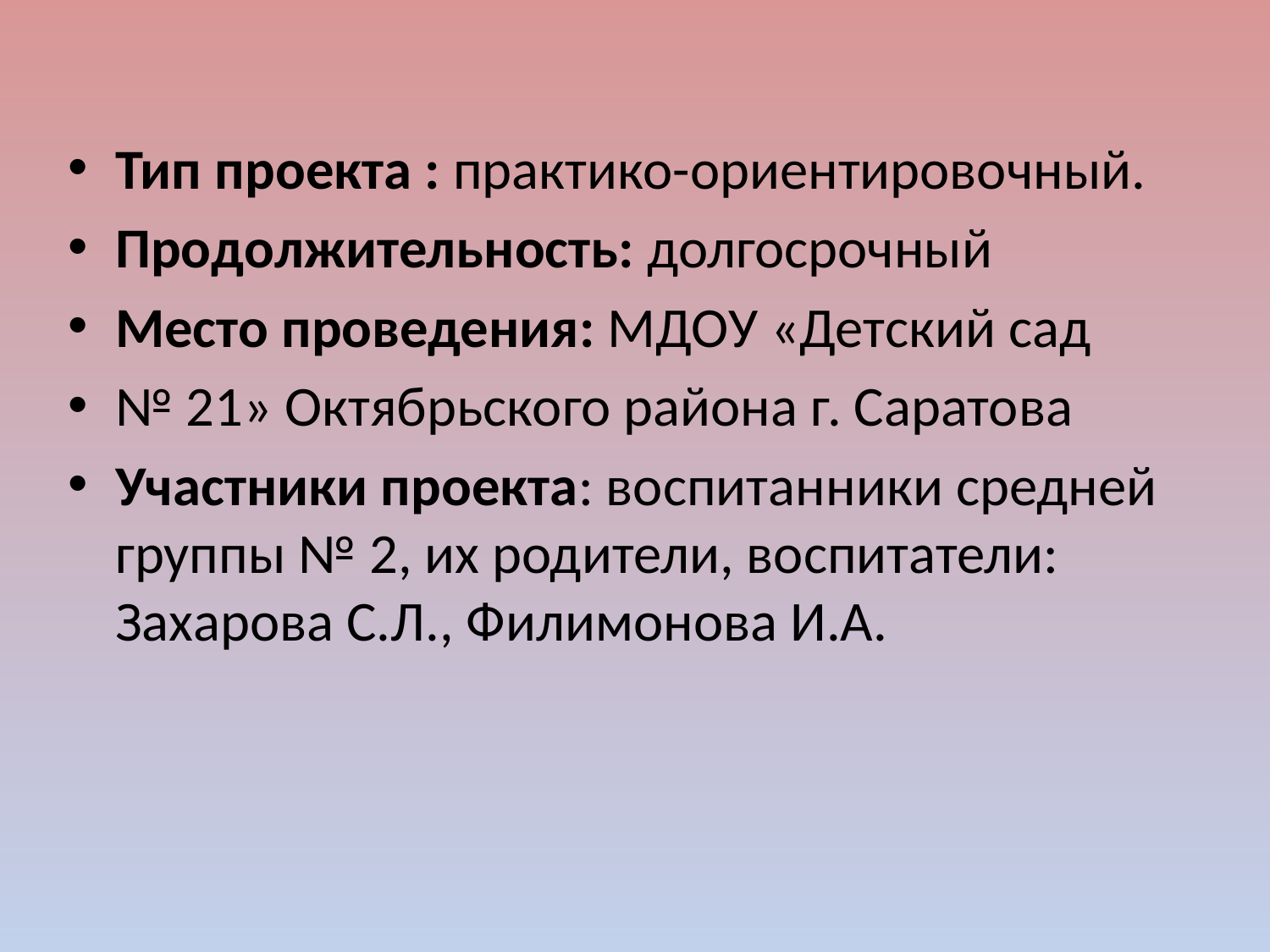

Тип проекта : практико-ориентировочный.
Продолжительность: долгосрочный
Место проведения: МДОУ «Детский сад
№ 21» Октябрьского района г. Саратова
Участники проекта: воспитанники средней группы № 2, их родители, воспитатели: Захарова С.Л., Филимонова И.А.